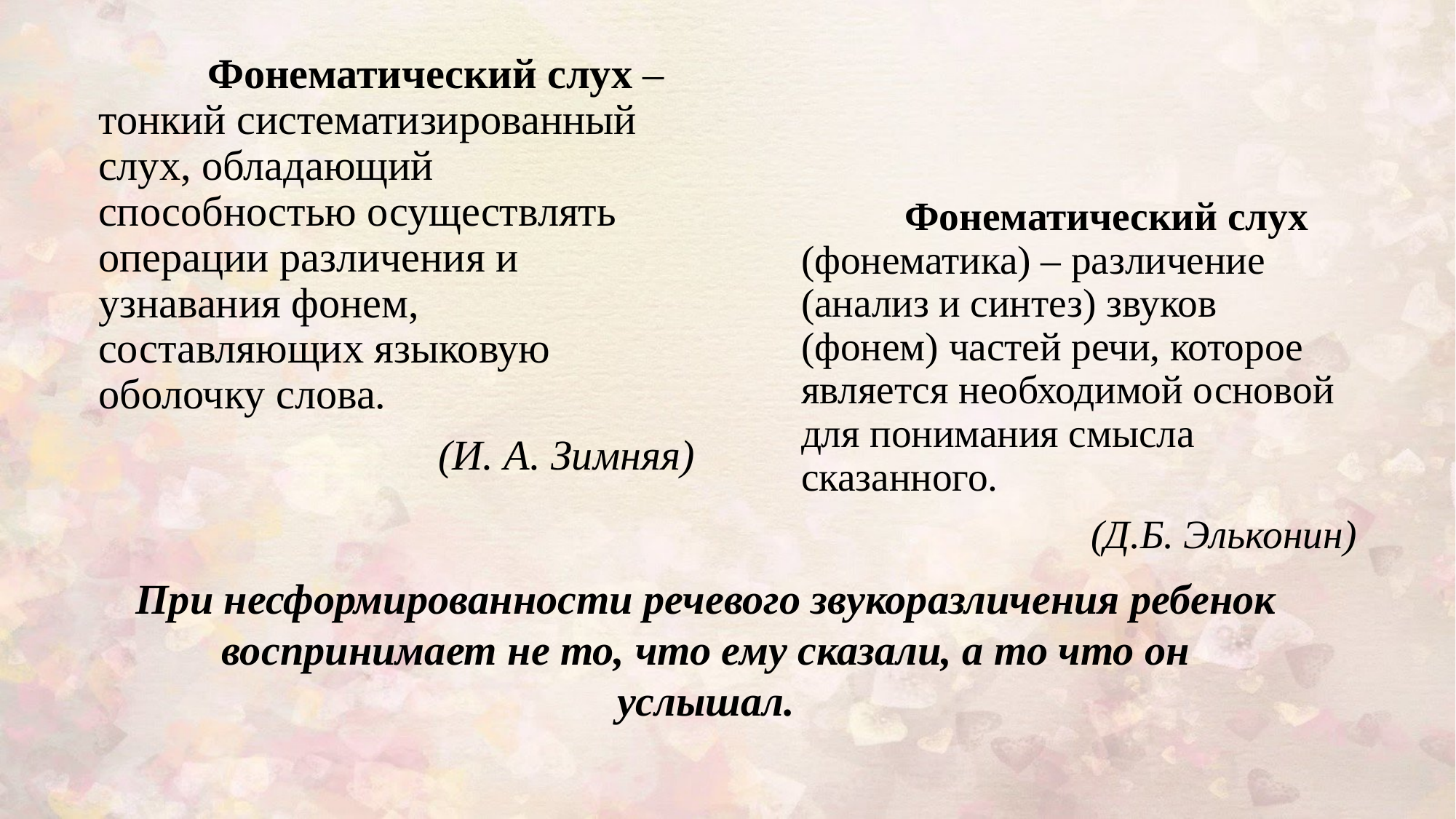

Фонематический слух – тонкий систематизированный слух, обладающий способностью осуществлять операции различения и узнавания фонем, составляющих языковую оболочку слова.
(И. А. Зимняя)
	Фонематический слух (фонематика) – различение (анализ и синтез) звуков (фонем) частей речи, которое является необходимой основой для понимания смысла сказанного.
(Д.Б. Эльконин)
При несформированности речевого звукоразличения ребенок воспринимает не то, что ему сказали, а то что он услышал.